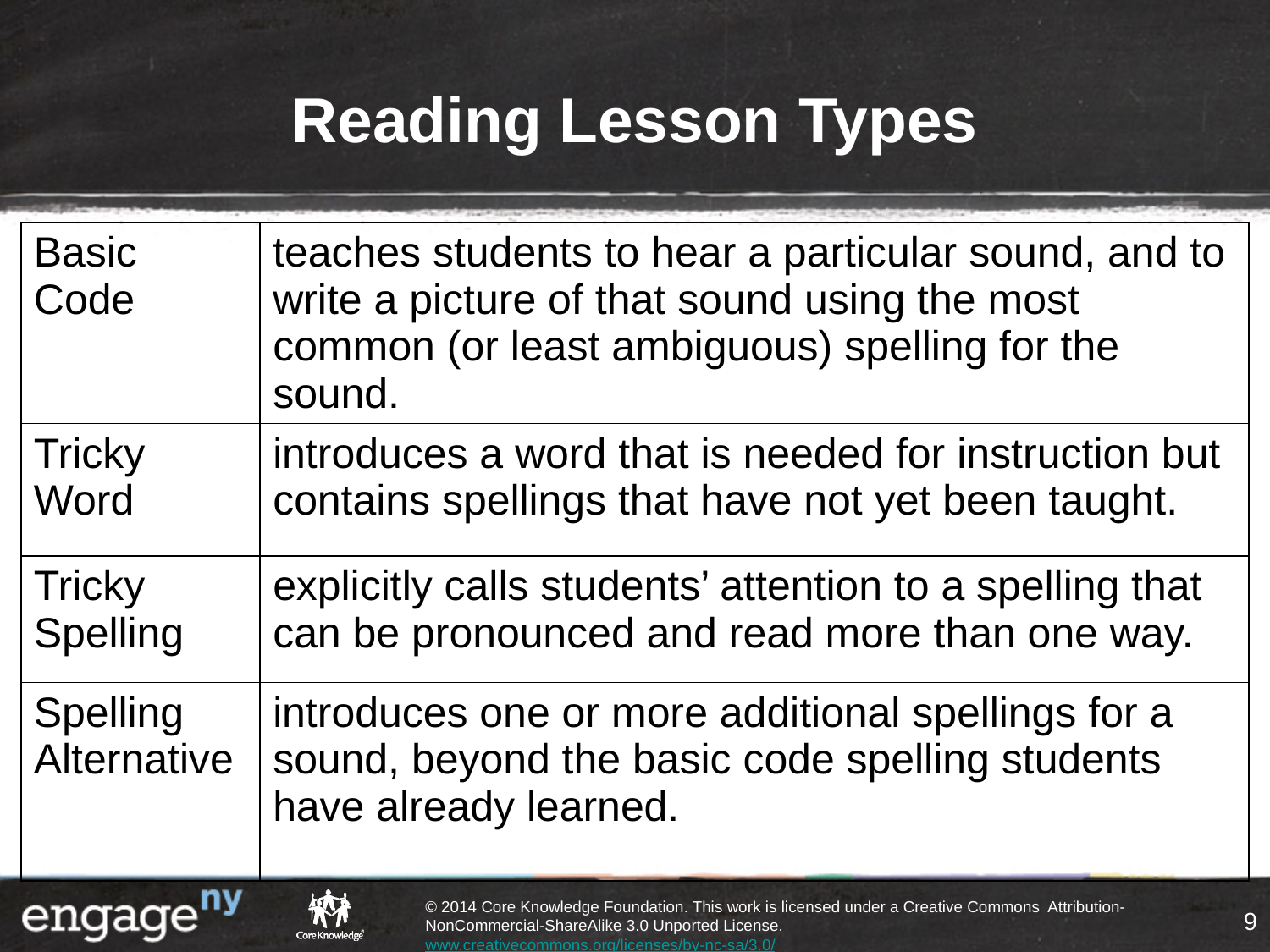

# Reading Lesson Types
| Basic Code | teaches students to hear a particular sound, and to write a picture of that sound using the most common (or least ambiguous) spelling for the sound. |
| --- | --- |
| Tricky Word | introduces a word that is needed for instruction but contains spellings that have not yet been taught. |
| Tricky Spelling | explicitly calls students’ attention to a spelling that can be pronounced and read more than one way. |
| Spelling Alternative | introduces one or more additional spellings for a sound, beyond the basic code spelling students have already learned. |

9